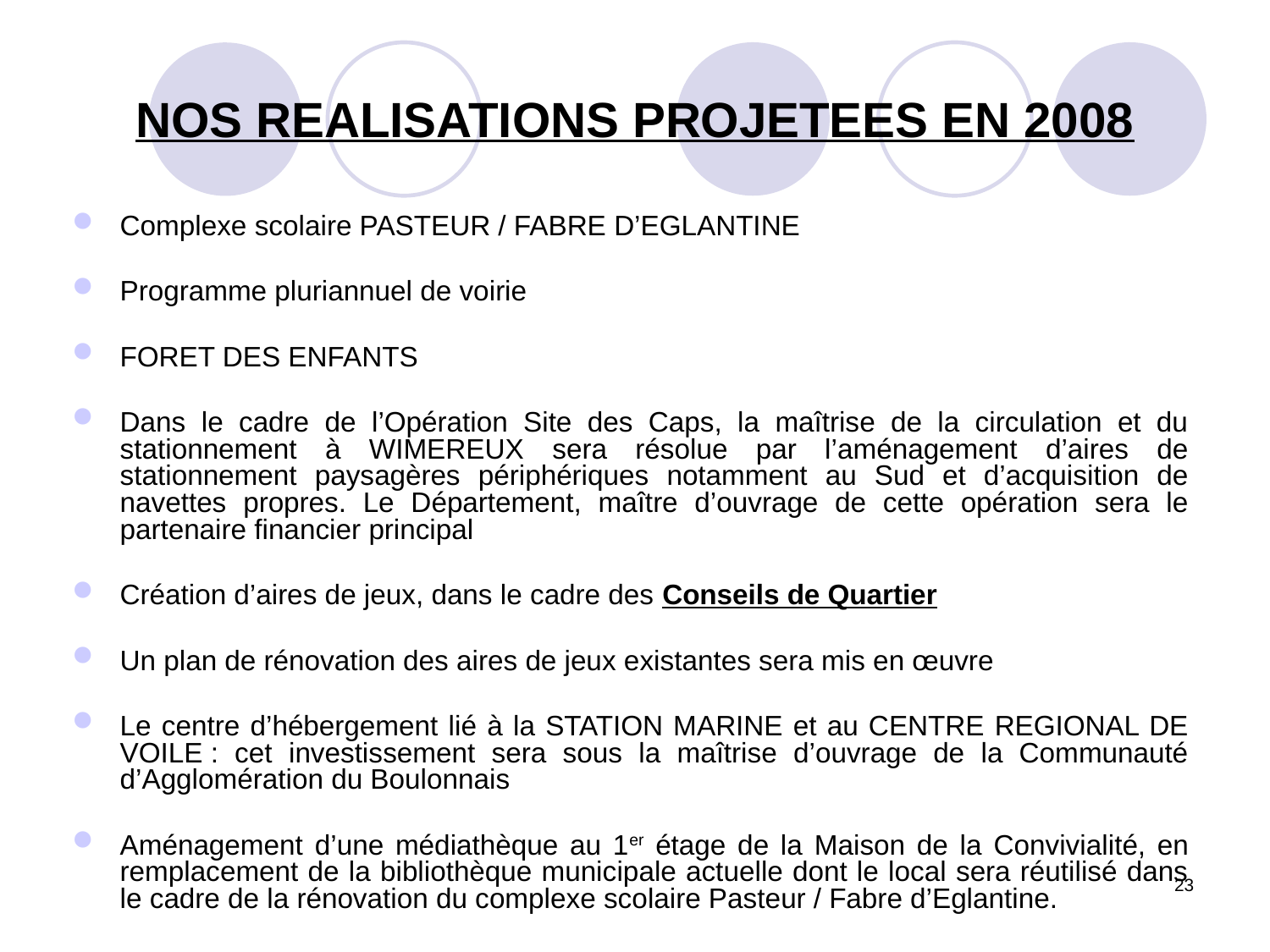

# NOS REALISATIONS PROJETEES EN 2008

Complexe scolaire PASTEUR / FABRE D’EGLANTINE

Programme pluriannuel de voirie

FORET DES ENFANTS

Dans le cadre de l’Opération Site des Caps, la maîtrise de la circulation et du stationnement à WIMEREUX sera résolue par l’aménagement d’aires de stationnement paysagères périphériques notamment au Sud et d’acquisition de navettes propres. Le Département, maître d’ouvrage de cette opération sera le partenaire financier principal

Création d’aires de jeux, dans le cadre des Conseils de Quartier

Un plan de rénovation des aires de jeux existantes sera mis en œuvre

Le centre d’hébergement lié à la STATION MARINE et au CENTRE REGIONAL DE VOILE : cet investissement sera sous la maîtrise d’ouvrage de la Communauté d’Agglomération du Boulonnais

Aménagement d’une médiathèque au 1er étage de la Maison de la Convivialité, en remplacement de la bibliothèque municipale actuelle dont le local sera réutilisé dans le cadre de la rénovation du complexe scolaire Pasteur / Fabre d’Eglantine.

23